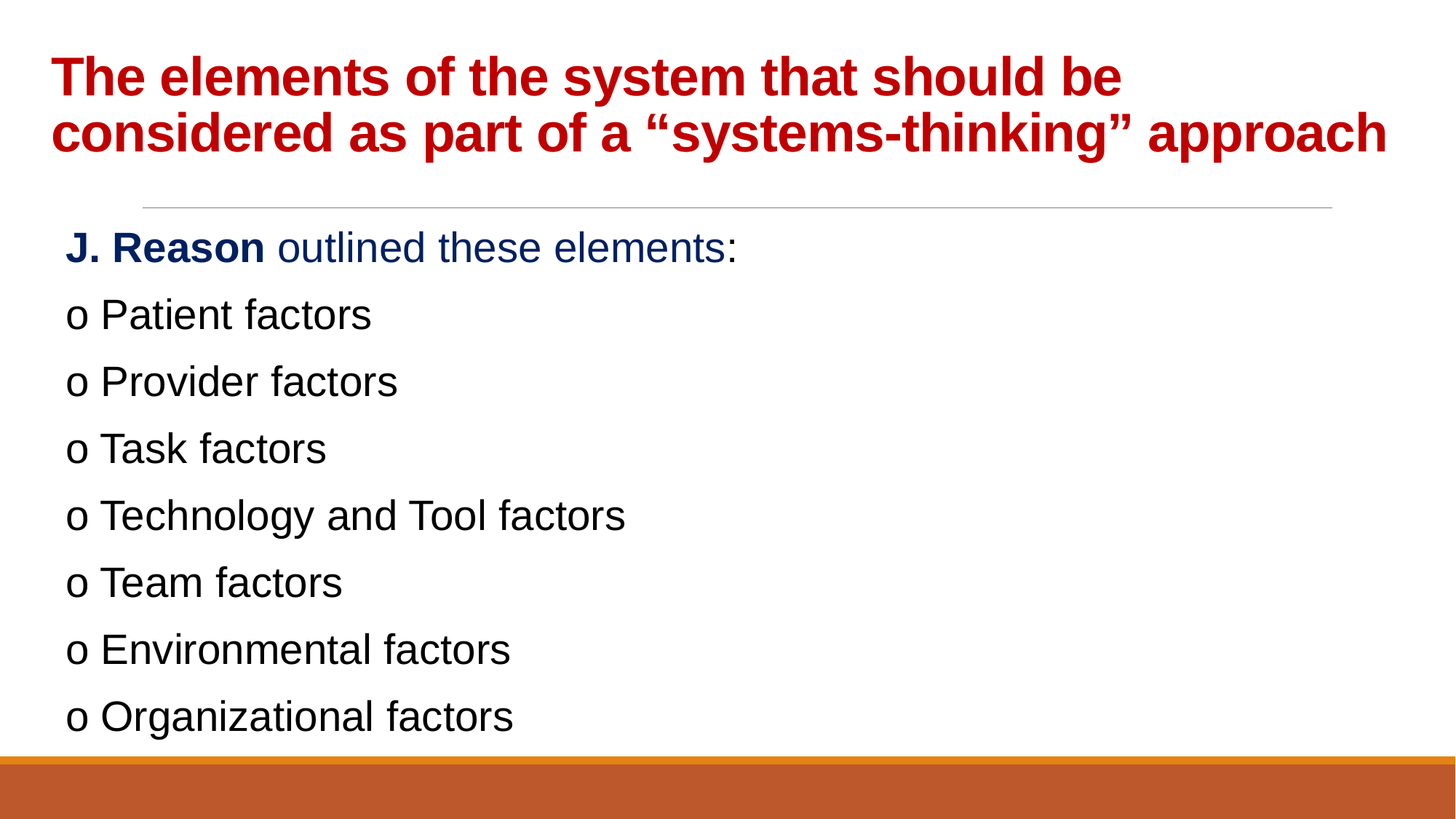

# The elements of the system that should be considered as part of a “systems-thinking” approach
J. Reason outlined these elements:
o Patient factors
o Provider factors
o Task factors
o Technology and Tool factors
o Team factors
o Environmental factors
o Organizational factors